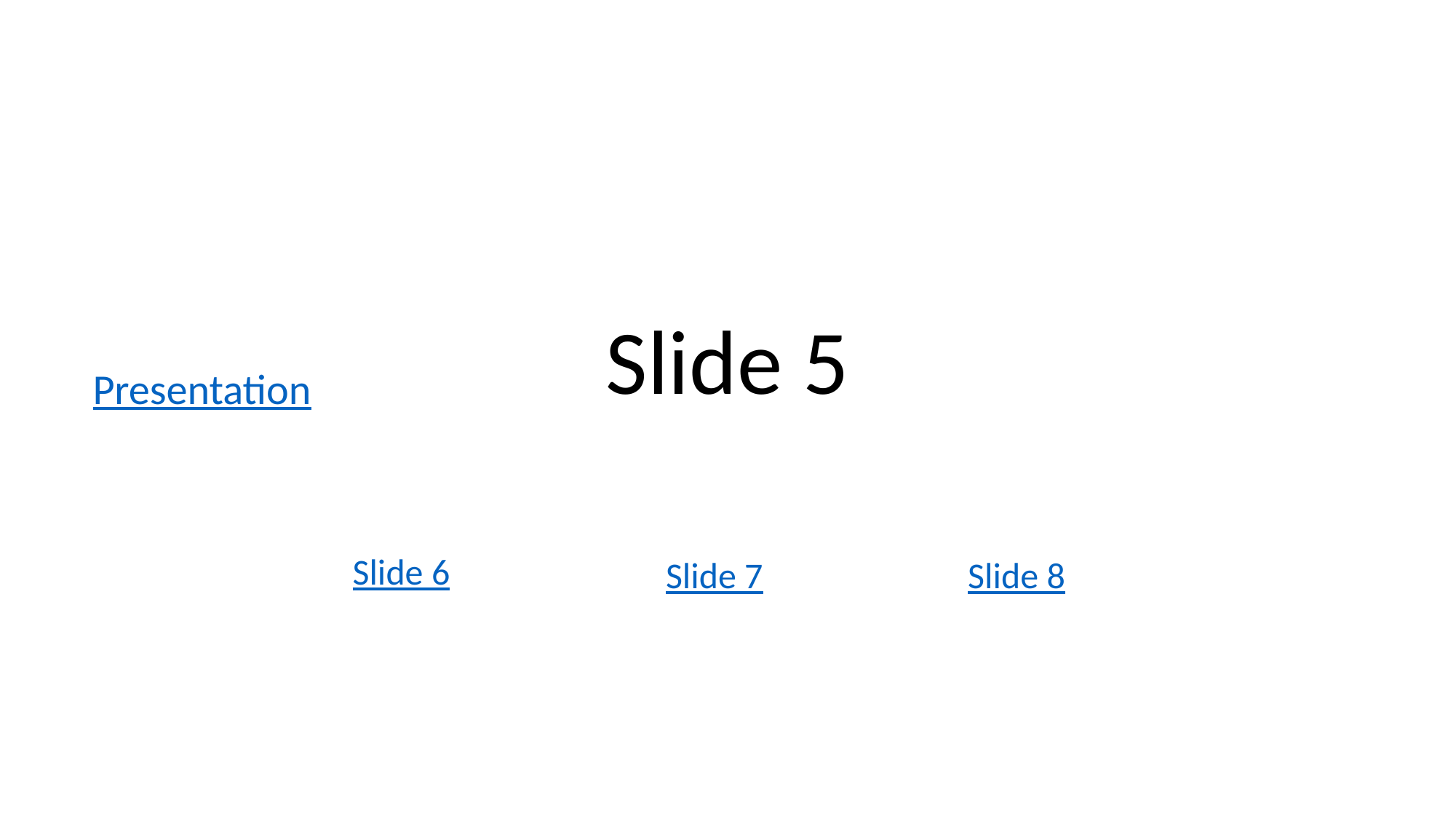

# Slide 5
Presentation
Slide 7
Slide 8
Slide 6